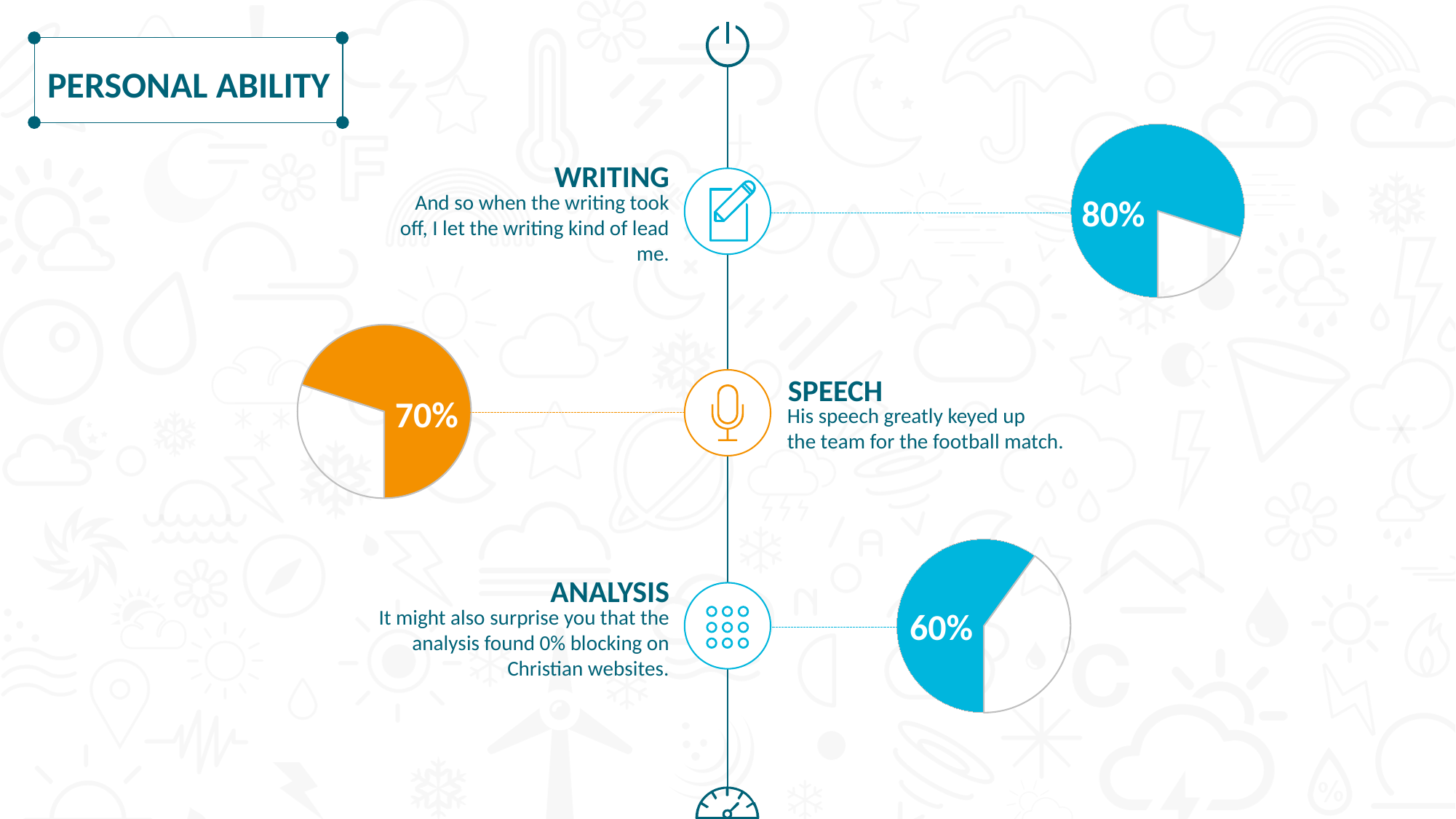

PERSONAL ABILITY

WRITING

And so when the writing took off, I let the writing kind of lead me.
80%

SPEECH

70%
His speech greatly keyed up the team for the football match.

ANALYSIS

It might also surprise you that the analysis found 0% blocking on Christian websites.
60%